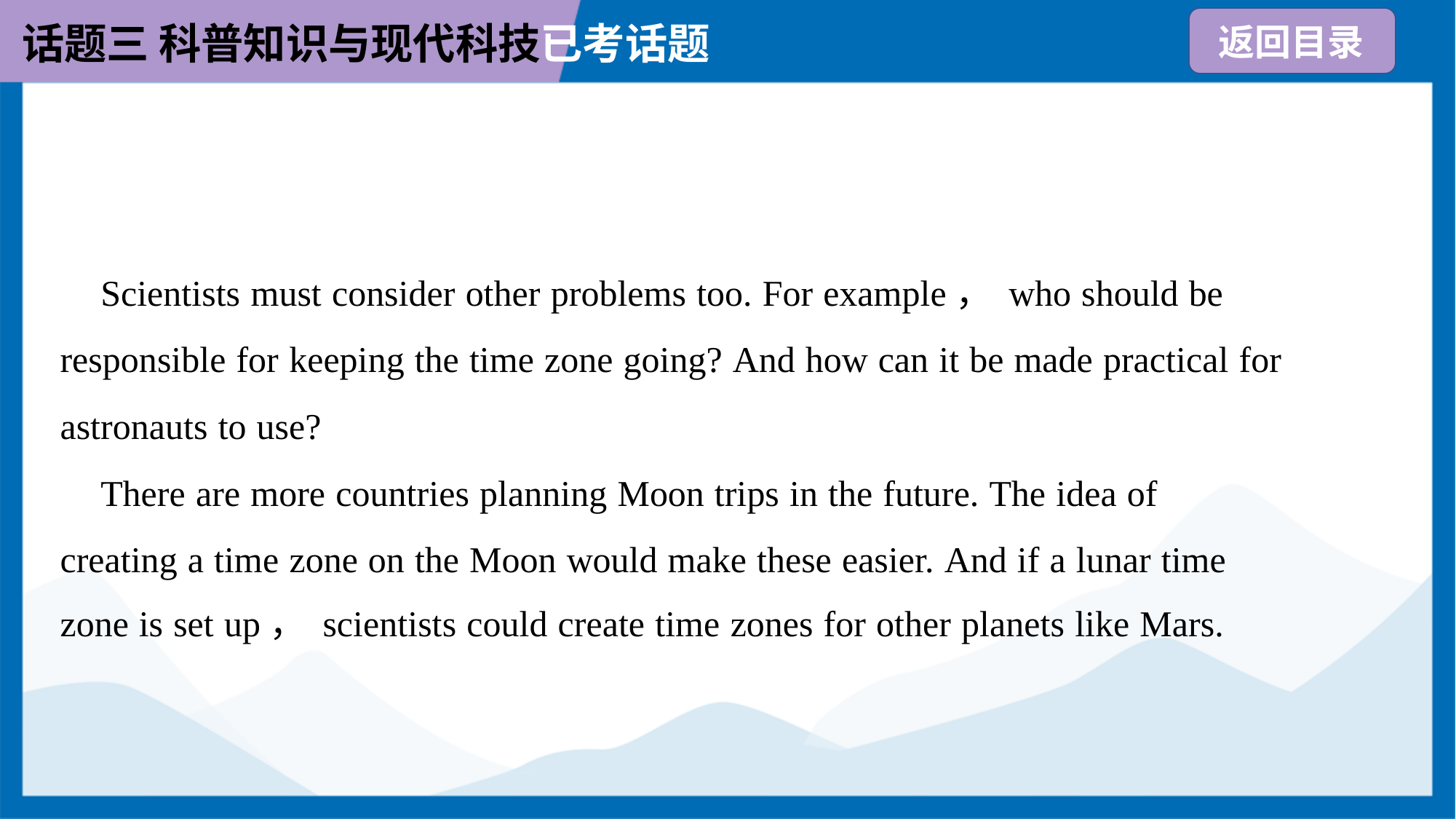

Scientists must consider other problems too. For example， who should be
responsible for keeping the time zone going? And how can it be made practical for
astronauts to use?
    There are more countries planning Moon trips in the future. The idea of
creating a time zone on the Moon would make these easier. And if a lunar time
zone is set up， scientists could create time zones for other planets like Mars.